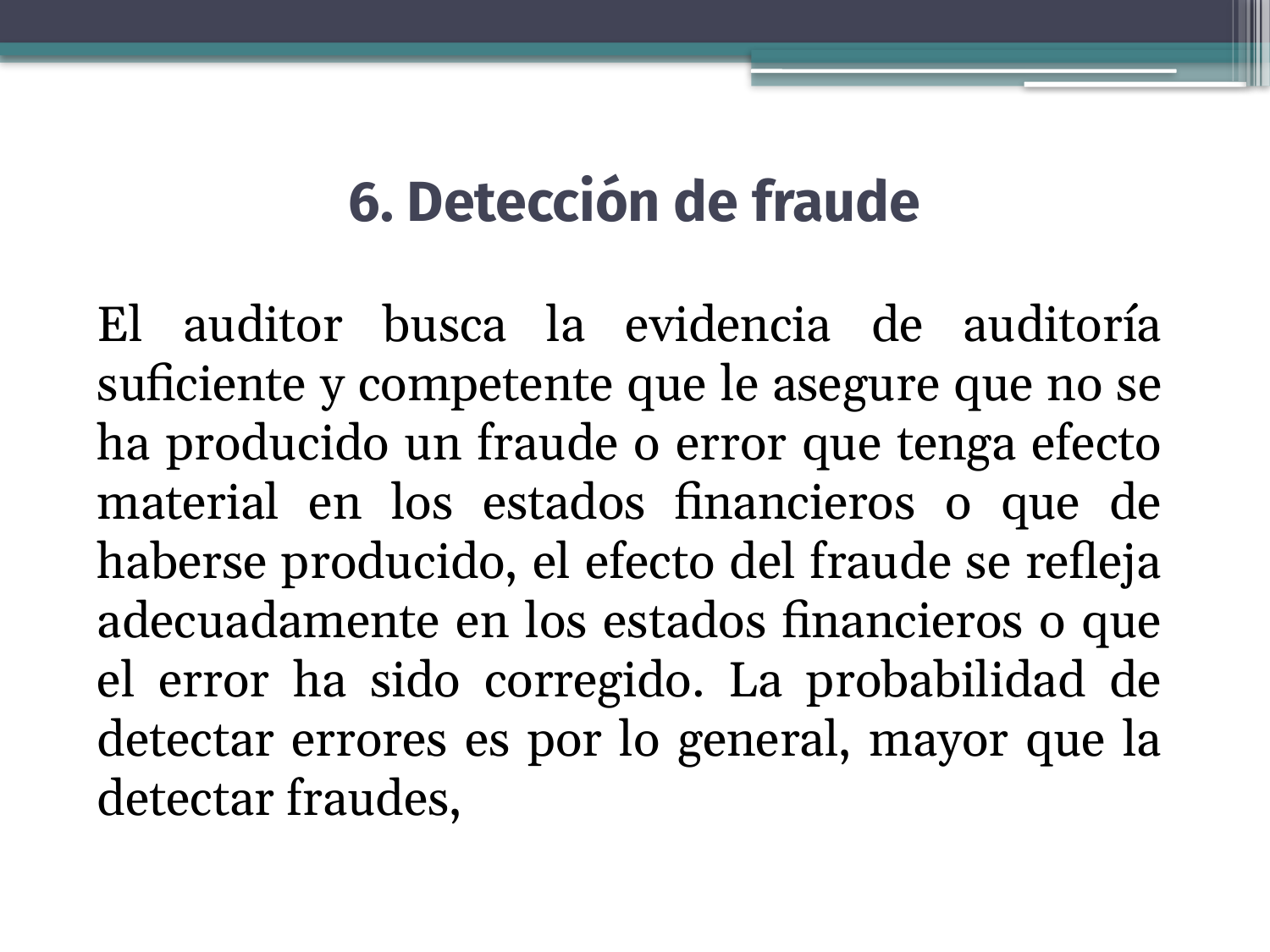

# 6. Detección de fraude
El auditor busca la evidencia de auditoría suficiente y competente que le asegure que no se ha producido un fraude o error que tenga efecto material en los estados financieros o que de haberse producido, el efecto del fraude se refleja adecuadamente en los estados financieros o que el error ha sido corregido. La probabilidad de detectar errores es por lo general, mayor que la detectar fraudes,